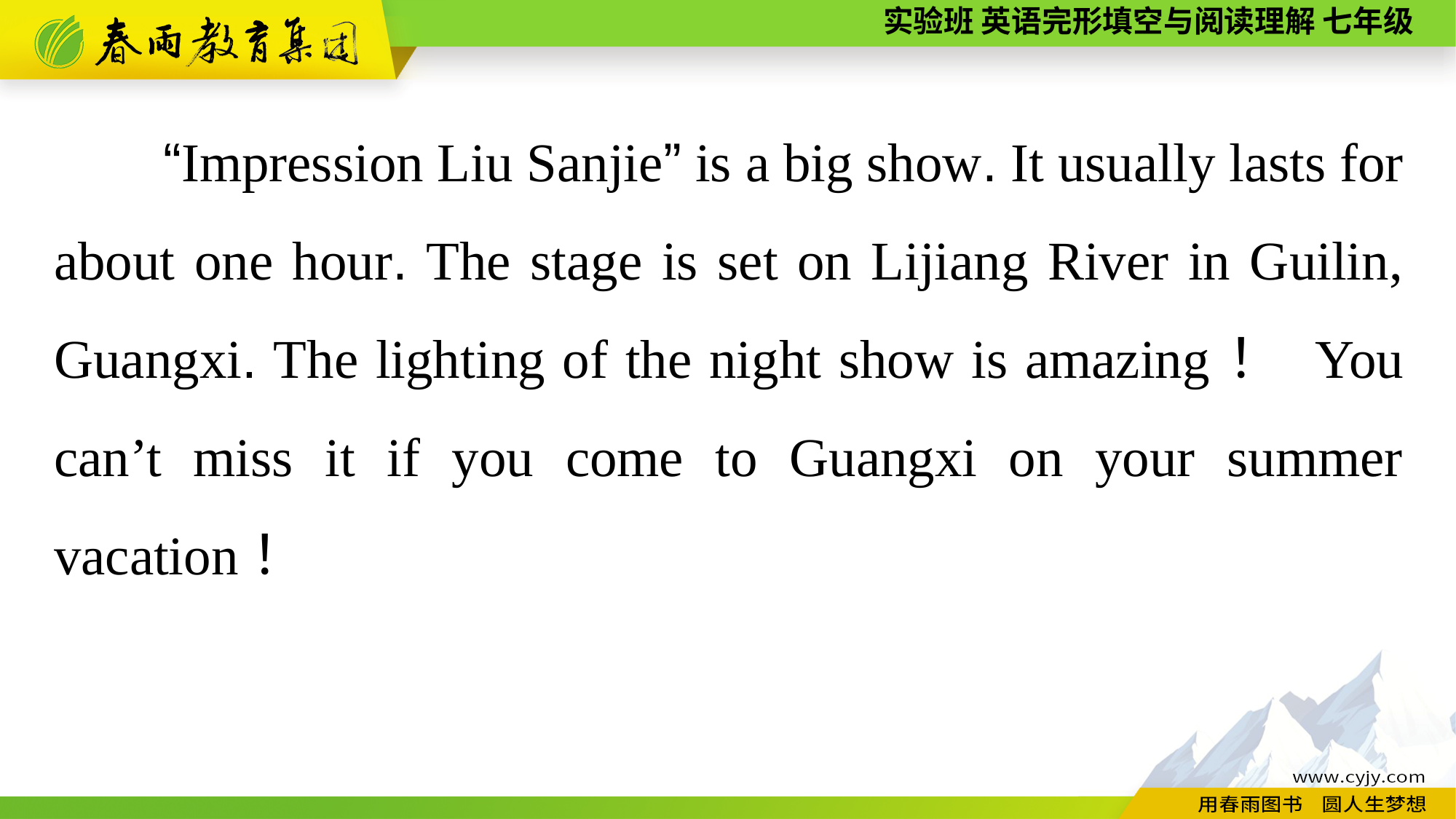

“Impression Liu Sanjie” is a big show. It usually lasts for about one hour. The stage is set on Lijiang River in Guilin, Guangxi. The lighting of the night show is amazing！ You can’t miss it if you come to Guangxi on your summer vacation！